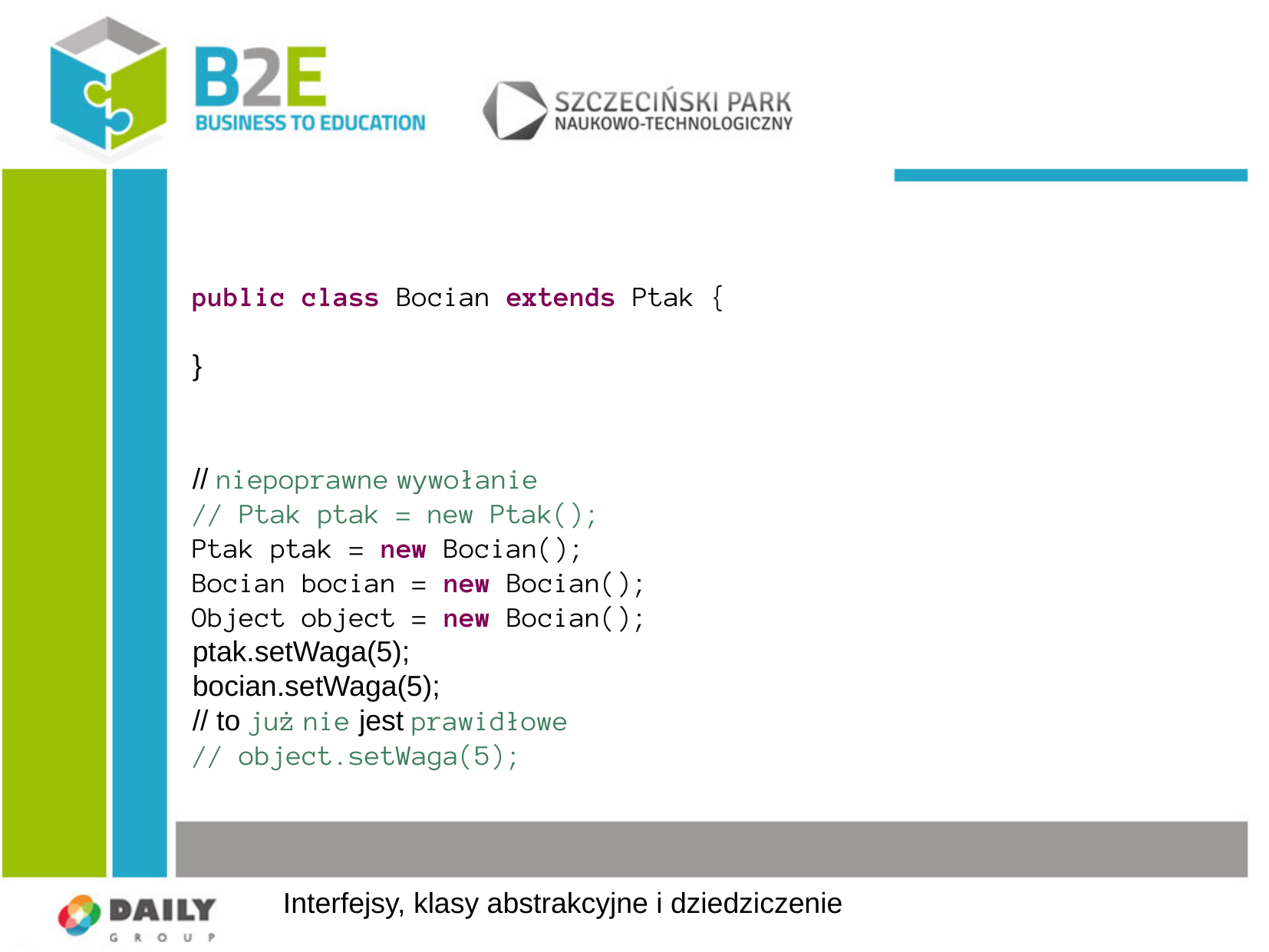

public class Bocian extends Ptak {

}
// niepoprawne wywołanie
// Ptak ptak = new Ptak();
Ptak ptak = new Bocian();
Bocian bocian = new Bocian();
Object object = new Bocian();
ptak.setWaga(5);
bocian.setWaga(5);
// to już nie jest prawidłowe
// object.setWaga(5);
Interfejsy, klasy abstrakcyjne i dziedziczenie